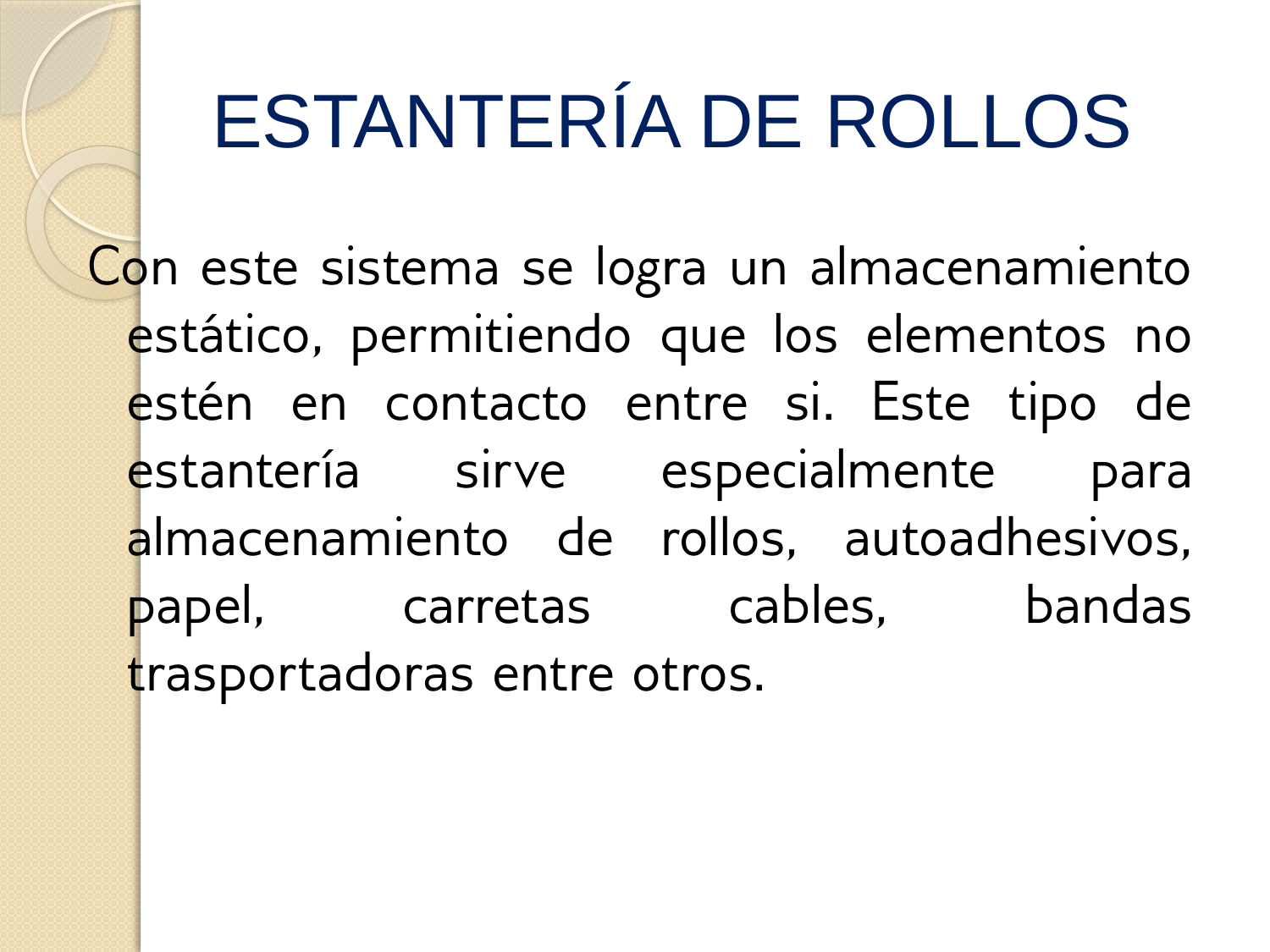

# ESTANTERÍA DE ROLLOS
Con este sistema se logra un almacenamiento estático, permitiendo que los elementos no estén en contacto entre si. Este tipo de estantería sirve especialmente para almacenamiento de rollos, autoadhesivos, papel, carretas cables, bandas trasportadoras entre otros.